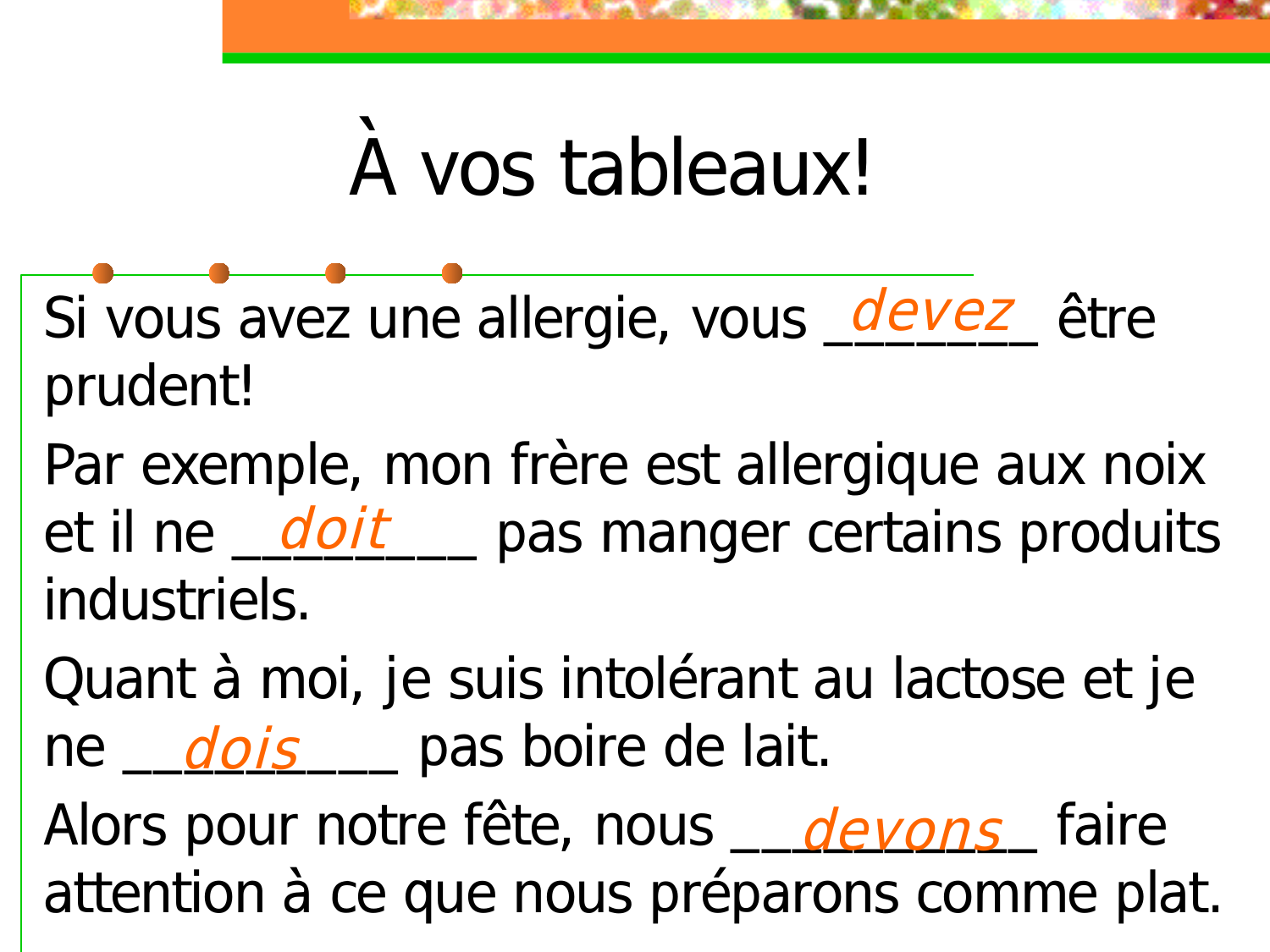

# À vos tableaux!
devez
Si vous avez une allergie, vous _______ être prudent!
Par exemple, mon frère est allergique aux noix et il ne ________ pas manger certains produits industriels.
Quant à moi, je suis intolérant au lactose et je ne _________ pas boire de lait.
Alors pour notre fête, nous __________ faire attention à ce que nous préparons comme plat.
doit
dois
devons